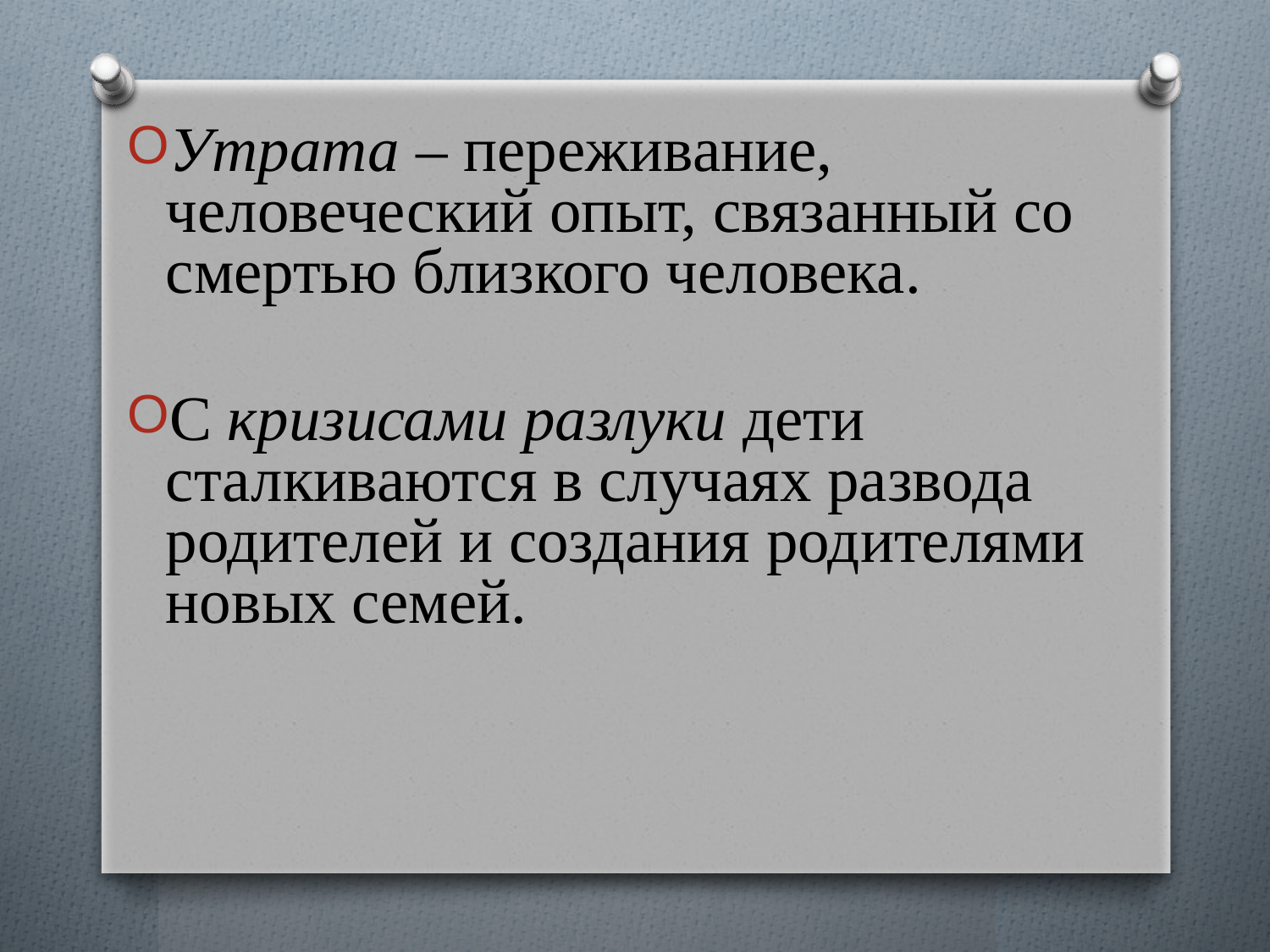

Утрата – переживание, человеческий опыт, связанный со смертью близкого человека.

С кризисами разлуки дети сталкиваются в случаях развода родителей и создания родителями новых семей.